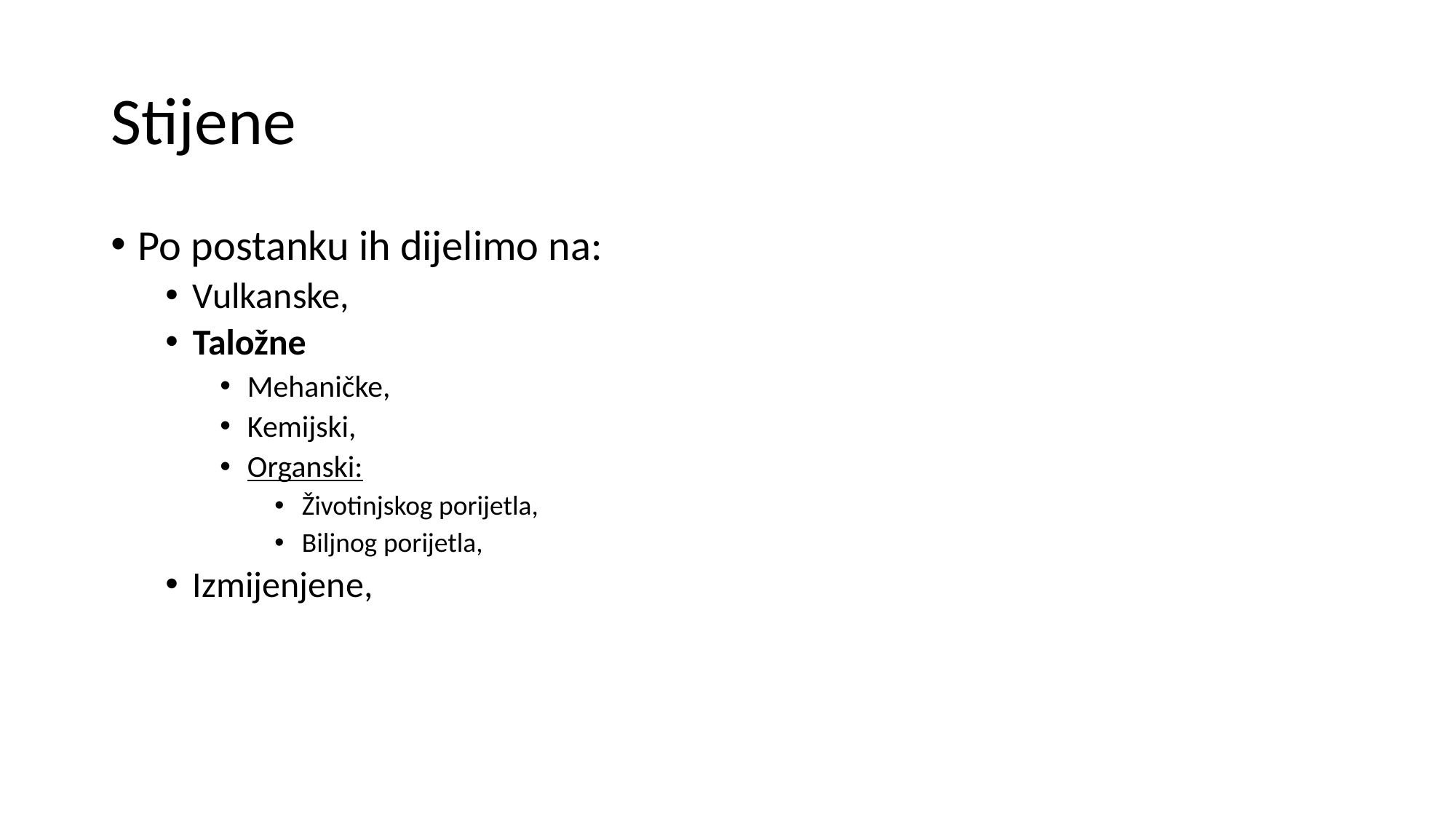

# Stijene
Po postanku ih dijelimo na:
Vulkanske,
Taložne
Mehaničke,
Kemijski,
Organski:
Životinjskog porijetla,
Biljnog porijetla,
Izmijenjene,